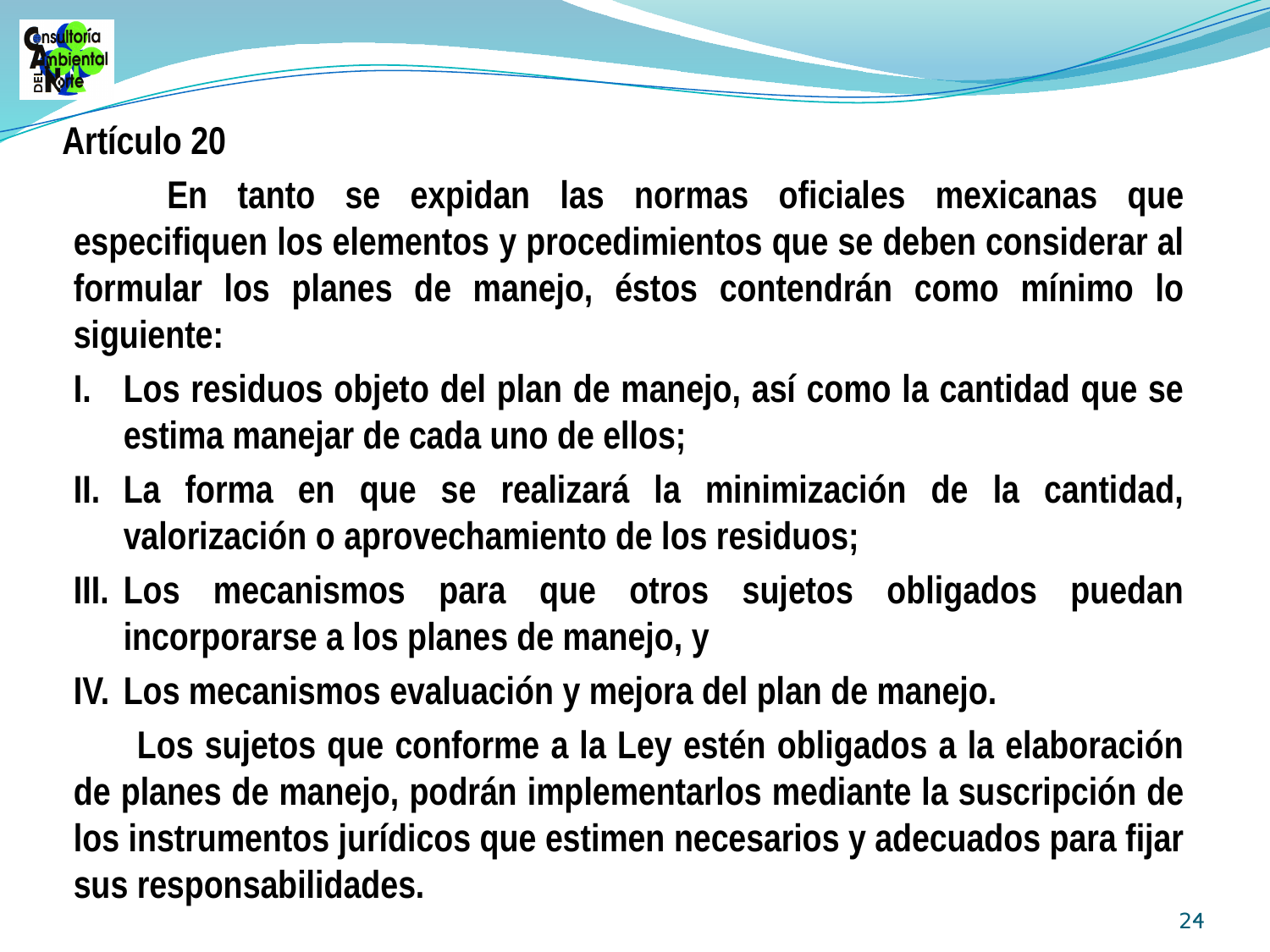

Artículo 20
 En tanto se expidan las normas oficiales mexicanas que especifiquen los elementos y procedimientos que se deben considerar al formular los planes de manejo, éstos contendrán como mínimo lo siguiente:
I.	Los residuos objeto del plan de manejo, así como la cantidad que se estima manejar de cada uno de ellos;
II.	La forma en que se realizará la minimización de la cantidad, valorización o aprovechamiento de los residuos;
III.	Los mecanismos para que otros sujetos obligados puedan incorporarse a los planes de manejo, y
IV. 	Los mecanismos evaluación y mejora del plan de manejo.
Los sujetos que conforme a la Ley estén obligados a la elaboración de planes de manejo, podrán implementarlos mediante la suscripción de los instrumentos jurídicos que estimen necesarios y adecuados para fijar sus responsabilidades.
24